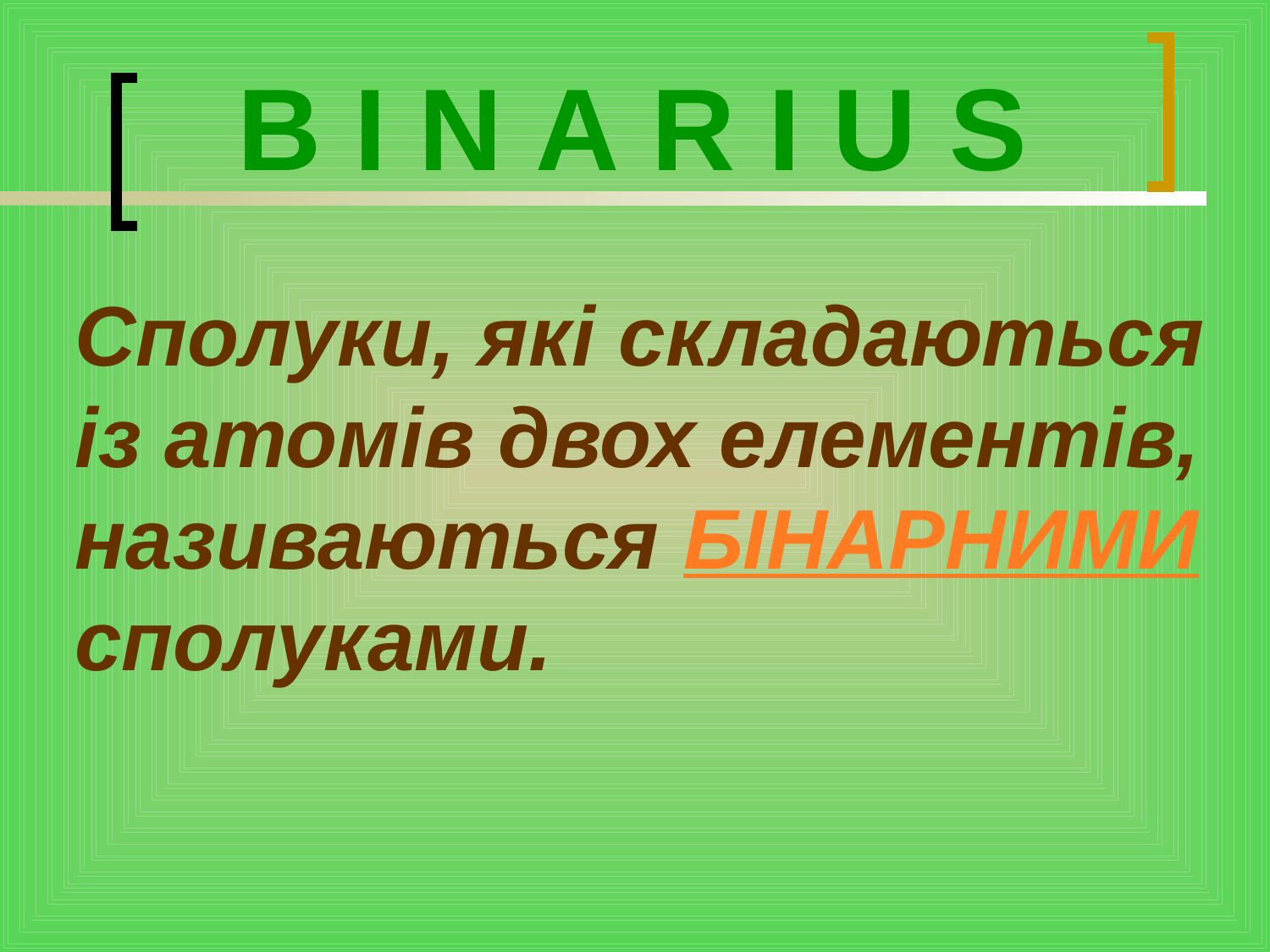

# B I N A R I U S
	Сполуки, які складаються із атомів двох елементів, називаються БІНАРНИМИ сполуками.